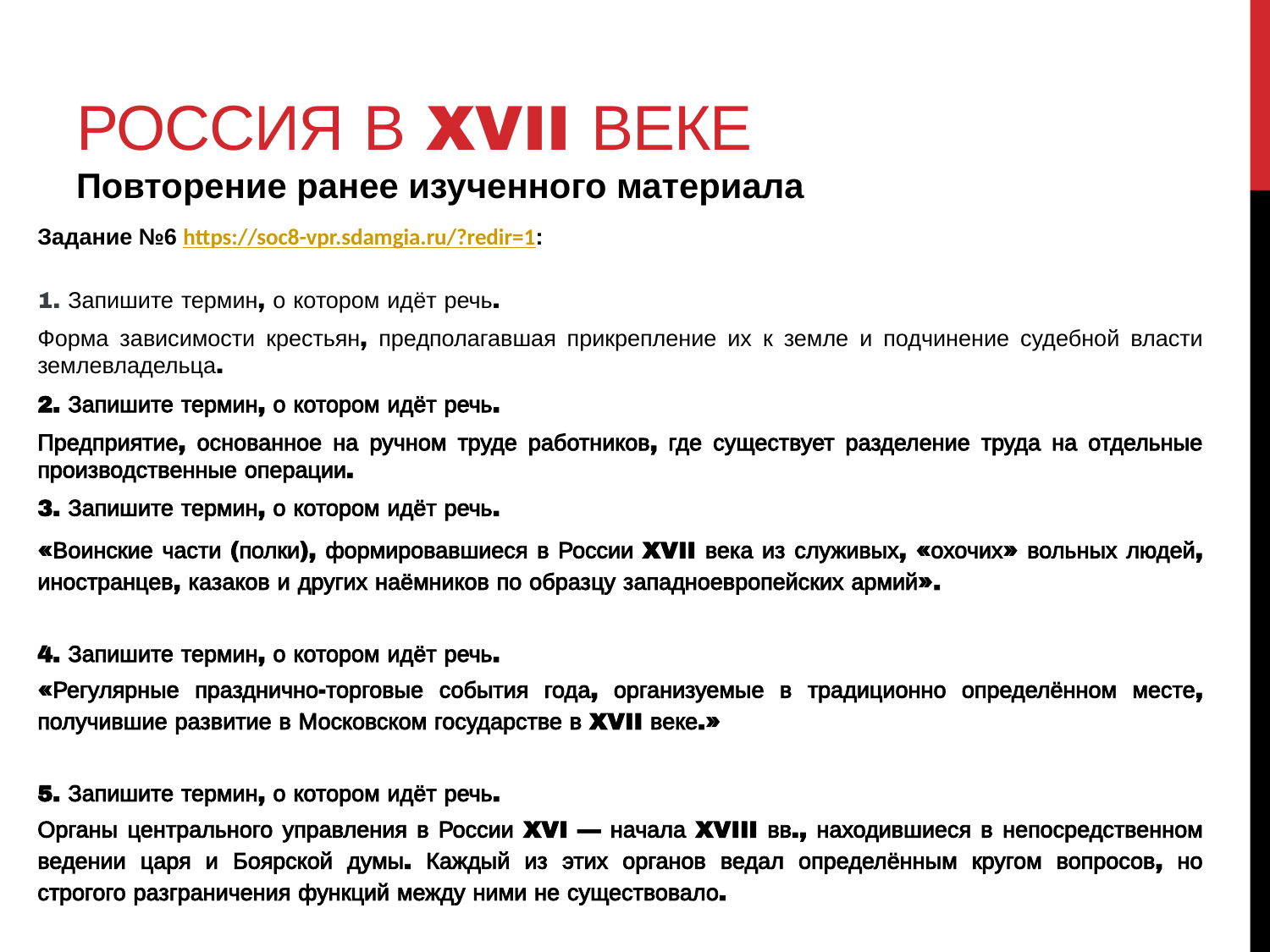

# Россия в XVII веке Повторение ранее изученного материала
Задание №6 https://soc8-vpr.sdamgia.ru/?redir=1:
1. Запишите термин, о котором идёт речь.
Форма зависимости крестьян, предполагавшая прикрепление их к земле и подчинение судебной власти землевладельца.
2. Запишите термин, о котором идёт речь.
Предприятие, основанное на ручном труде работников, где существует разделение труда на отдельные производственные операции.
3. Запишите термин, о котором идёт речь.
«Воинские части (полки), формировавшиеся в России XVII века из служивых, «охочих» вольных людей, иностранцев, казаков и других наёмников по образцу западноевропейских армий».

4. Запишите термин, о котором идёт речь.
«Регулярные празднично-торговые события года, организуемые в традиционно определённом месте, получившие развитие в Московском государстве в XVII веке.»

5. Запишите термин, о котором идёт речь.
Органы центрального управления в России XVI — начала XVIII вв., находившиеся в непосредственном ведении царя и Боярской думы. Каждый из этих органов ведал определённым кругом вопросов, но строгого разграничения функций между ними не существовало.